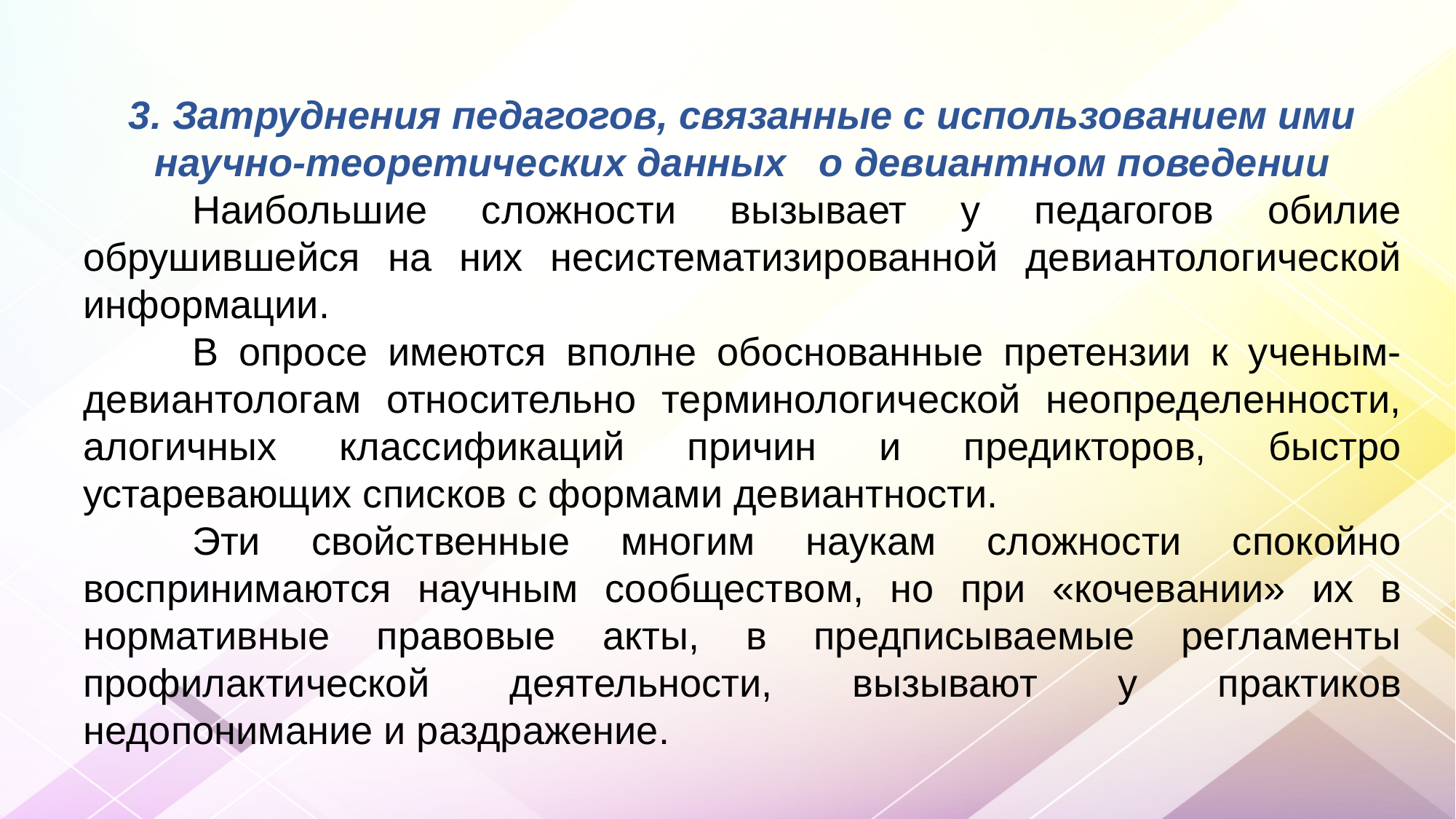

3. Затруднения педагогов, связанные с использованием ими научно-теоретических данных   о девиантном поведении
	Наибольшие сложности вызывает у педагогов обилие обрушившейся на них несистематизированной девиантологической информации.
	В опросе имеются вполне обоснованные претензии к ученым-девиантологам относительно терминологической неопределенности, алогичных классификаций причин и предикторов, быстро устаревающих списков с формами девиантности.
	Эти свойственные многим наукам сложности спокойно воспринимаются научным сообществом, но при «кочевании» их в нормативные правовые акты, в предписываемые регламенты профилактической деятельности, вызывают у практиков недопонимание и раздражение.